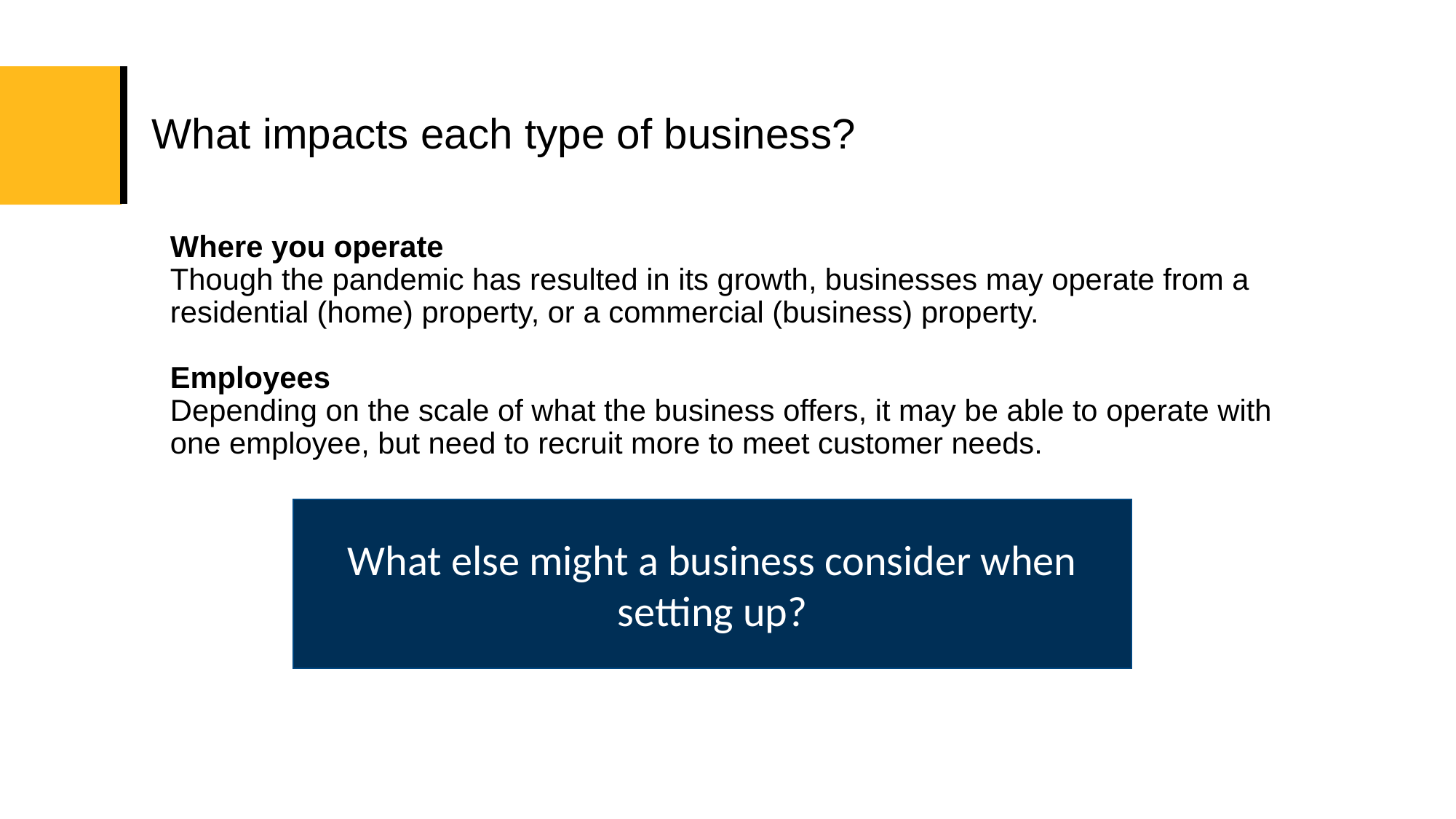

# What impacts each type of business?
Where you operate
Though the pandemic has resulted in its growth, businesses may operate from a residential (home) property, or a commercial (business) property.
Employees
Depending on the scale of what the business offers, it may be able to operate with one employee, but need to recruit more to meet customer needs.
What else might a business consider when setting up?